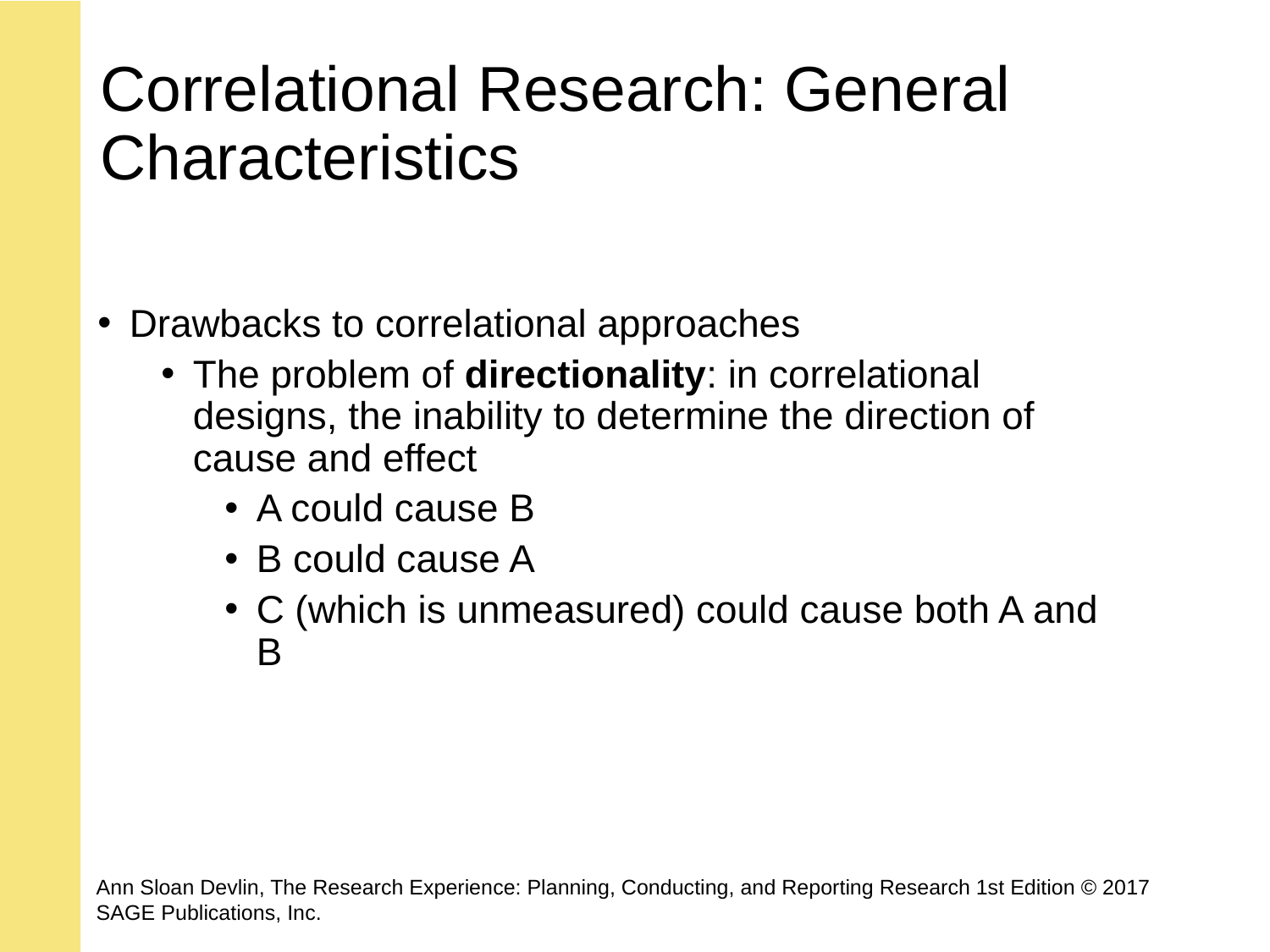

# Correlational Research: General Characteristics
Drawbacks to correlational approaches
The problem of directionality: in correlational designs, the inability to determine the direction of cause and effect
A could cause B
B could cause A
C (which is unmeasured) could cause both A and B